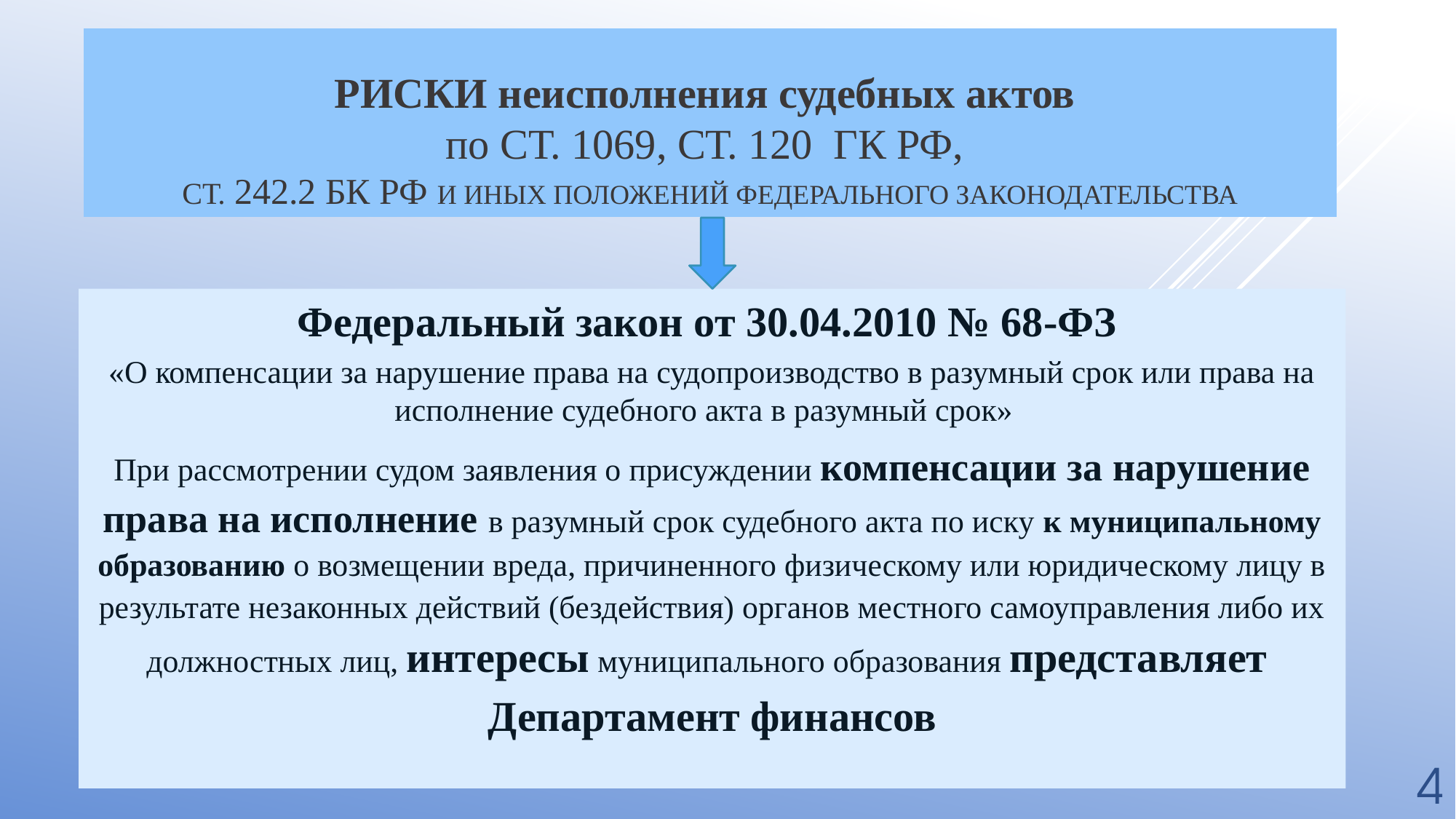

# РИСКИ неисполнения судебных актов по СТ. 1069, СТ. 120  ГК РФ, СТ. 242.2 БК РФ И ИНЫХ ПОЛОЖЕНИЙ ФедеральноГО законодательствА

Федеральный закон от 30.04.2010 № 68-ФЗ
«О компенсации за нарушение права на судопроизводство в разумный срок или права на исполнение судебного акта в разумный срок»
При рассмотрении судом заявления о присуждении компенсации за нарушение права на исполнение в разумный срок судебного акта по иску к муниципальному образованию о возмещении вреда, причиненного физическому или юридическому лицу в результате незаконных действий (бездействия) органов местного самоуправления либо их должностных лиц, интересы муниципального образования представляет
Департамент финансов
4